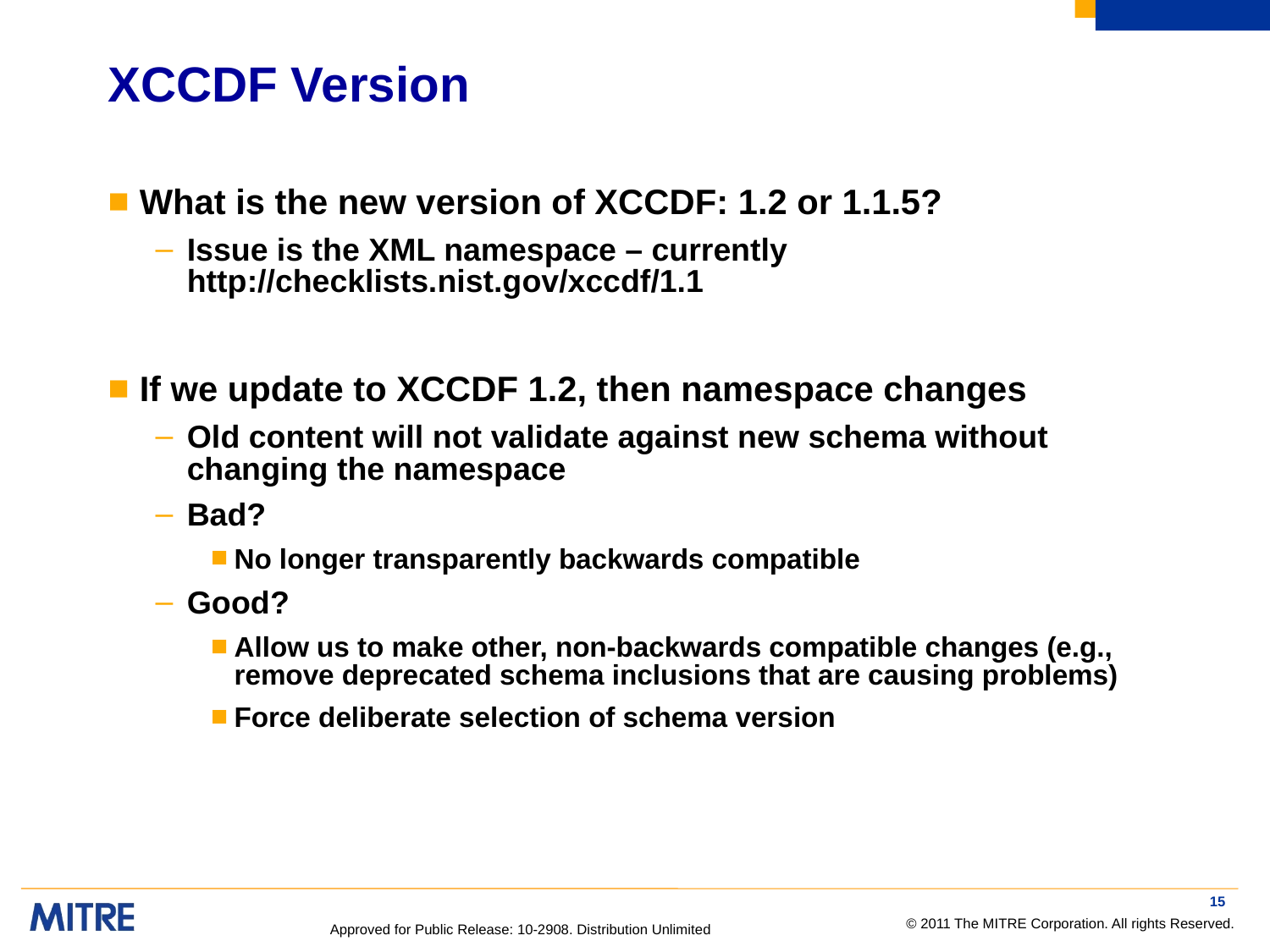

# XCCDF Version
What is the new version of XCCDF: 1.2 or 1.1.5?
Issue is the XML namespace – currently http://checklists.nist.gov/xccdf/1.1

If we update to XCCDF 1.2, then namespace changes
Old content will not validate against new schema without changing the namespace
Bad?
No longer transparently backwards compatible
Good?
Allow us to make other, non-backwards compatible changes (e.g., remove deprecated schema inclusions that are causing problems)
Force deliberate selection of schema version
15